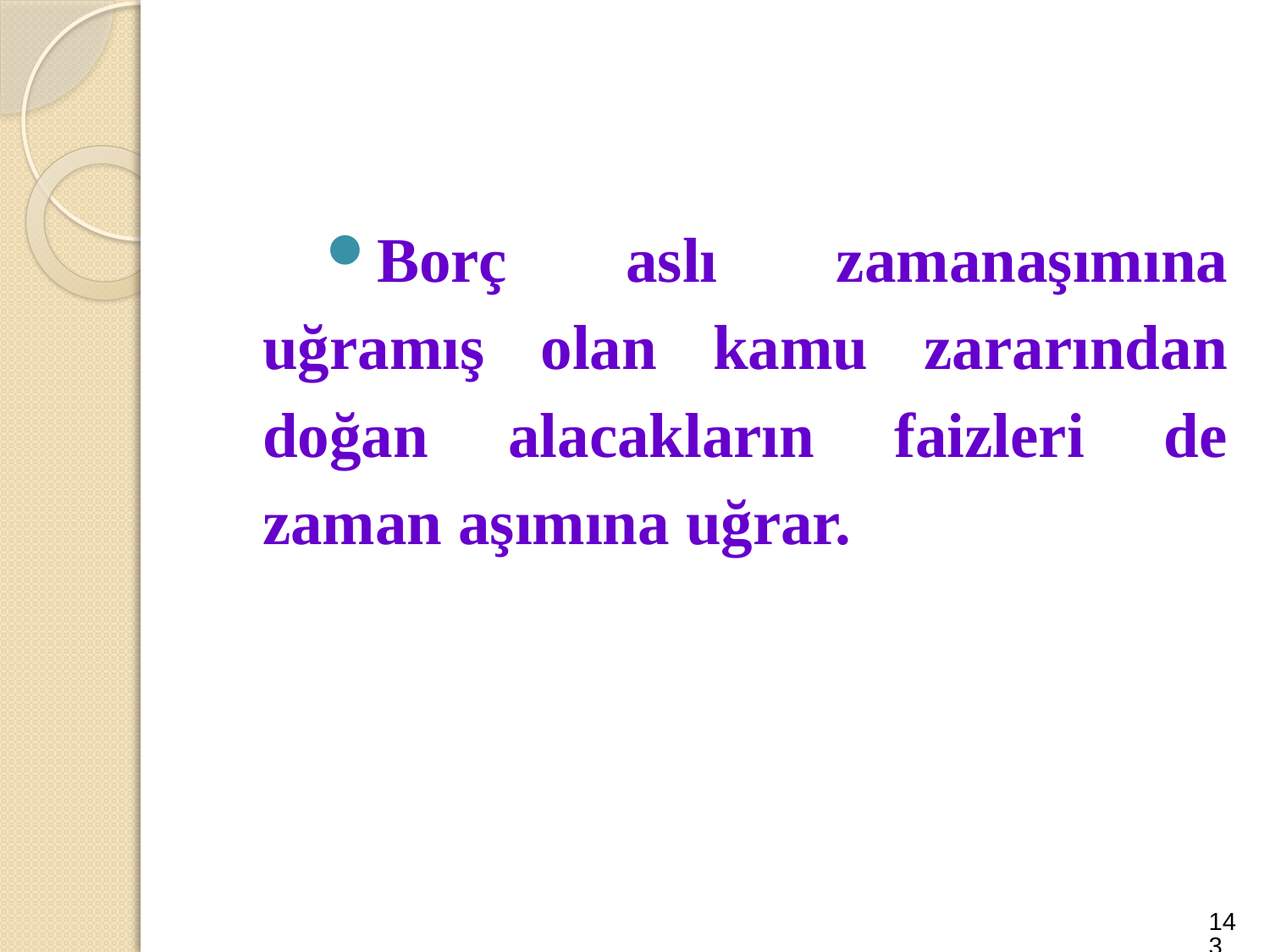

#
Borç aslı zamanaşımına uğramış olan kamu zararından doğan alacakların faizleri de zaman aşımına uğrar.

143